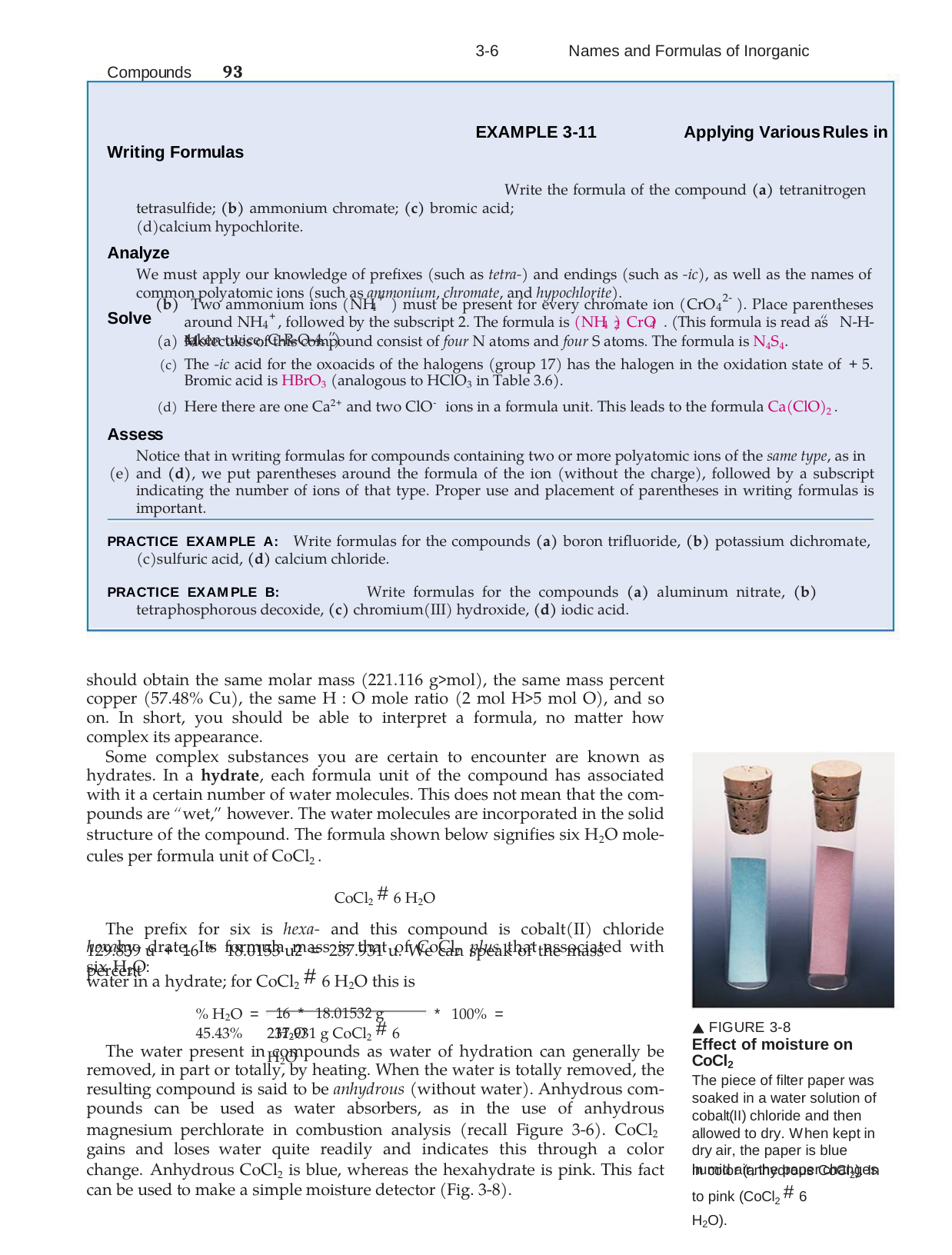

3-6	Names and Formulas of Inorganic Compounds	93

EXAMPLE 3-11	Applying Various Rules in Writing Formulas

Write the formula of the compound (a) tetranitrogen tetrasulfide; (b) ammonium chromate; (c) bromic acid;
calcium hypochlorite.
Analyze
We must apply our knowledge of prefixes (such as tetra-) and endings (such as -ic), as well as the names of common polyatomic ions (such as ammonium, chromate, and hypochlorite).
Solve
Molecules of this compound consist of four N atoms and four S atoms. The formula is N4S4.
+	2-
(b)   Two ammonium ions (NH                      ) must be present for every chromate ion (CrO                                     ). Place parentheses
4	4
+
around NH                     , followed by the subscript 2. The formula is (NH  ) CrO  . (This formula is read as   N-H-4,

4	4  2	4
taken twice, C-R-O-4.  )
The -ic acid for the oxoacids of the halogens (group 17) has the halogen in the oxidation state of  + 5. Bromic acid is HBrO3 (analogous to HClO3 in Table 3.6).
Here there are one Ca2+ and two ClO- ions in a formula unit. This leads to the formula Ca(ClO)2 .
Assess
Notice that in writing formulas for compounds containing two or more polyatomic ions of the same type, as in
and (d), we put parentheses around the formula of the ion (without the charge), followed by a subscript indicating the number of ions of that type. Proper use and placement of parentheses in writing formulas is important.

PRACTICE  EXAMPLE  A:	Write formulas for the compounds (a) boron trifluoride, (b) potassium dichromate,
sulfuric acid, (d) calcium chloride.

PRACTICE  EXAMPLE  B:	Write  formulas  for  the  compounds  (a)  aluminum  nitrate,  (b)  tetraphosphorous decoxide, (c) chromium(III) hydroxide, (d) iodic acid.

should obtain the same molar mass (221.116 g>mol), the same mass percent copper (57.48% Cu), the same H : O mole ratio (2 mol H>5 mol O), and so on. In short, you should be able to interpret a formula, no matter how complex its appearance.
Some  complex  substances  you  are  certain  to  encounter  are  known  as hydrates. In a hydrate, each formula unit of the compound has associated with it a certain number of water molecules. This does not mean that the com- pounds are   wet,   however. The water molecules are incorporated in the solid structure of the compound. The formula shown below signifies six H2O mole- cules per formula unit of CoCl2 .
CoCl2 # 6 H2O
The prefix for six is hexa- and this compound is cobalt(II) chloride hexahy- drate. Its formula mass is that of CoCl2  plus that associated with six H2O:

129.839 u  +  16  *  18.0153 u2  =  237.931 u. We can speak of the mass percent
water in a hydrate; for CoCl2 # 6 H2O this is
16  *  18.01532 g H2O
% H2O  =	*  100%  =  45.43%
237.931 g CoCl2 # 6 H2O
 FIGURE 3-8
Effect of moisture on CoCl2
The piece of filter paper was soaked in a water solution of cobalt(II) chloride and then allowed to dry. When kept in
dry air, the paper is blue
in color (anhydrous CoCl2). In

The water present in compounds as water of hydration can generally be removed, in part or totally, by heating. When the water is totally removed, the resulting compound is said to be anhydrous (without water). Anhydrous com- pounds can be used as water absorbers, as in the use of anhydrous magnesium perchlorate in combustion analysis (recall Figure 3-6). CoCl2  gains and loses water quite readily and indicates this through a color change. Anhydrous CoCl2 is blue, whereas the hexahydrate is pink. This fact can be used to make a simple moisture detector (Fig. 3-8).
humid air, the paper changes
to pink (CoCl2 # 6 H2O).